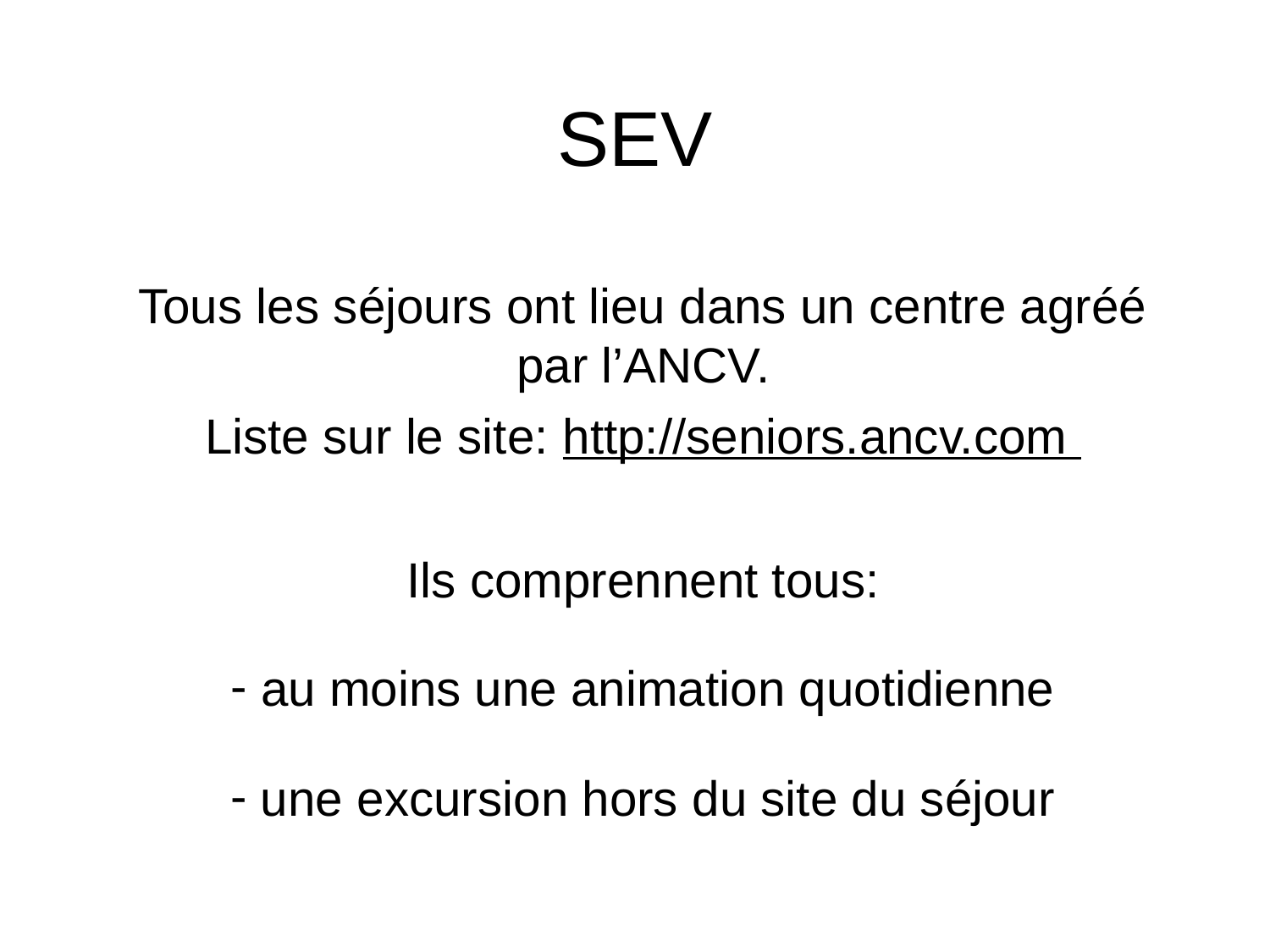

# SEV

Tous les séjours ont lieu dans un centre agréé par l’ANCV.
Liste sur le site: http://seniors.ancv.com

Ils comprennent tous:

 au moins une animation quotidienne

 une excursion hors du site du séjour